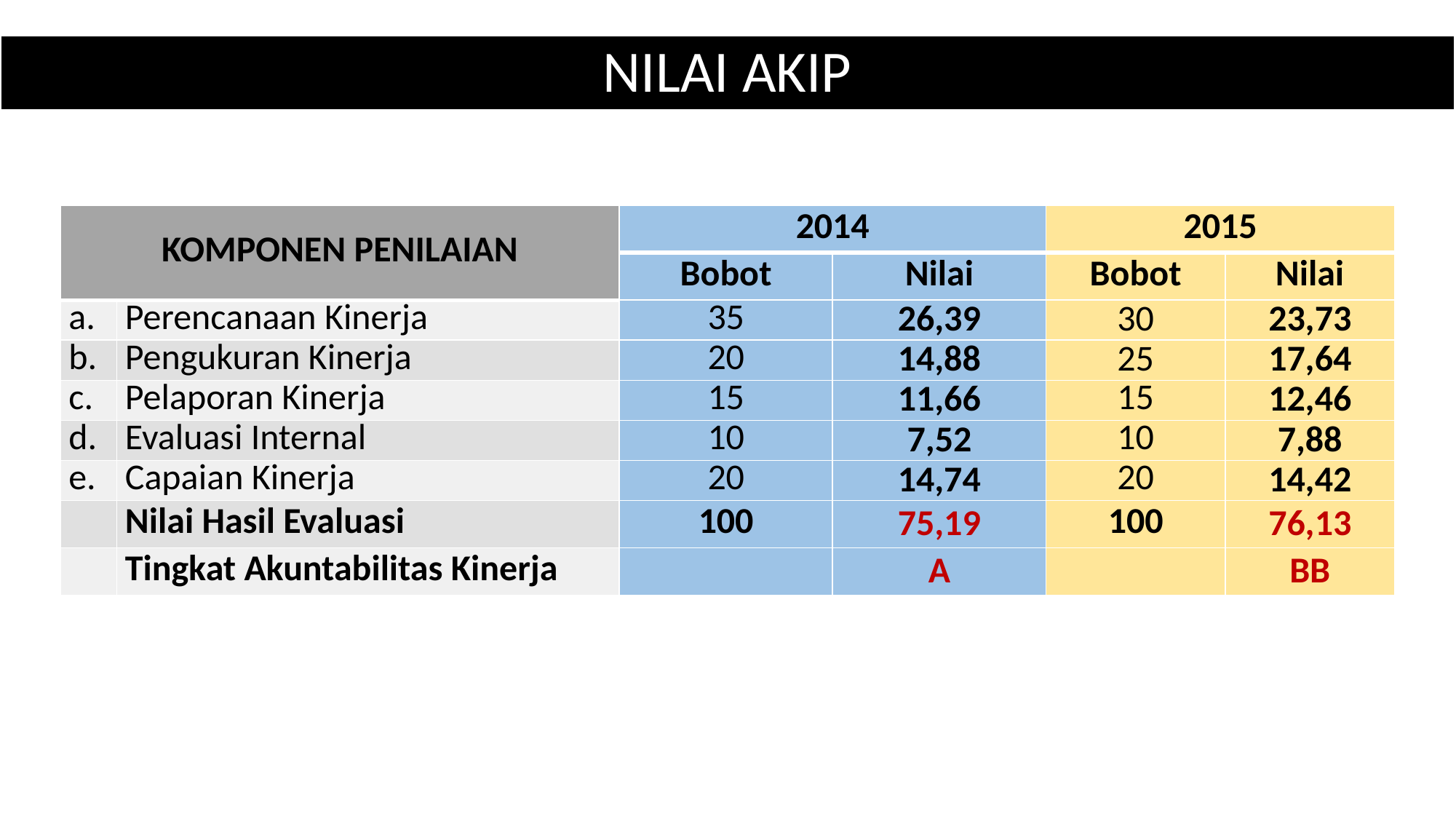

NILAI AKIP
| KOMPONEN PENILAIAN |  | 2014 |  | 2015 |  |
| --- | --- | --- | --- | --- | --- |
|  |  | Bobot | Nilai | Bobot | Nilai |
| a. | Perencanaan Kinerja | 35 | 26,39 | 30 | 23,73 |
| b. | Pengukuran Kinerja | 20 | 14,88 | 25 | 17,64 |
| c. | Pelaporan Kinerja | 15 | 11,66 | 15 | 12,46 |
| d. | Evaluasi Internal | 10 | 7,52 | 10 | 7,88 |
| e. | Capaian Kinerja | 20 | 14,74 | 20 | 14,42 |
|  | Nilai Hasil Evaluasi | 100 | 75,19 | 100 | 76,13 |
|  | Tingkat Akuntabilitas Kinerja |  | A |  | BB |
4